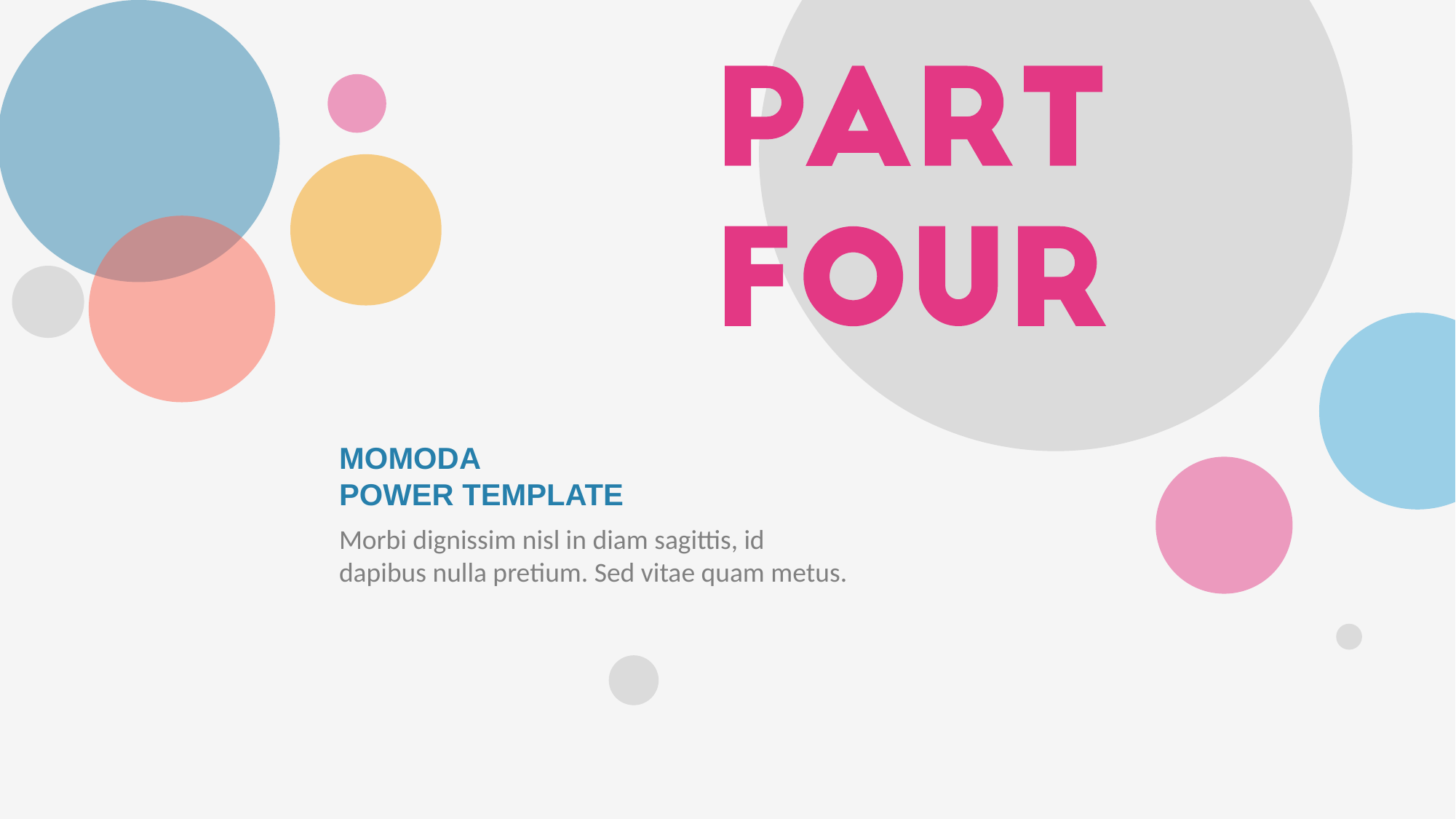

MOMODA
POWER TEMPLATE
Morbi dignissim nisl in diam sagittis, id dapibus nulla pretium. Sed vitae quam metus.